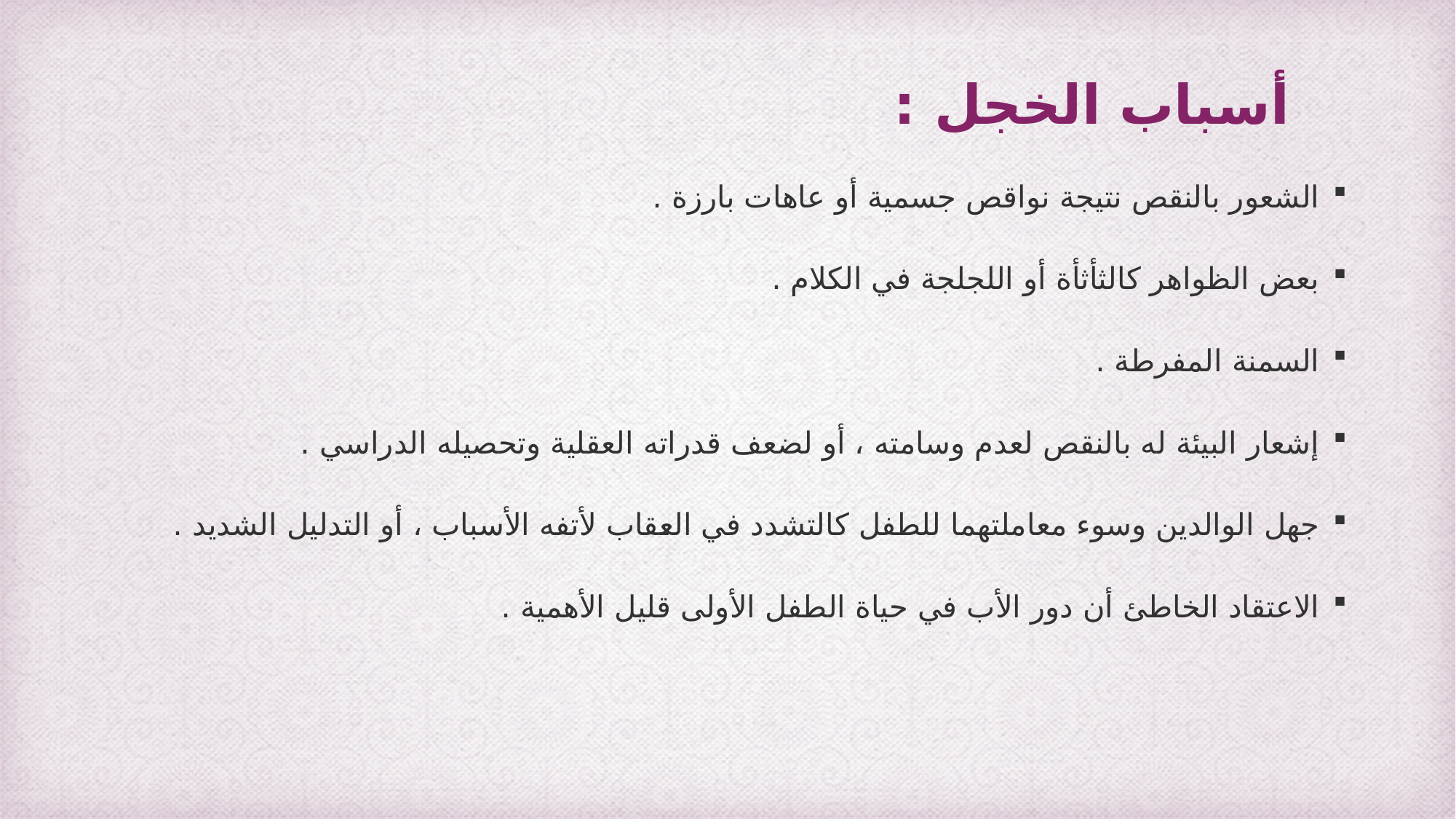

# أسباب الخجل :
الشعور بالنقص نتيجة نواقص جسمية أو عاهات بارزة .
بعض الظواهر كالثأثأة أو اللجلجة في الكلام .
السمنة المفرطة .
إشعار البيئة له بالنقص لعدم وسامته ، أو لضعف قدراته العقلية وتحصيله الدراسي .
جهل الوالدين وسوء معاملتهما للطفل كالتشدد في العقاب لأتفه الأسباب ، أو التدليل الشديد .
الاعتقاد الخاطئ أن دور الأب في حياة الطفل الأولى قليل الأهمية .